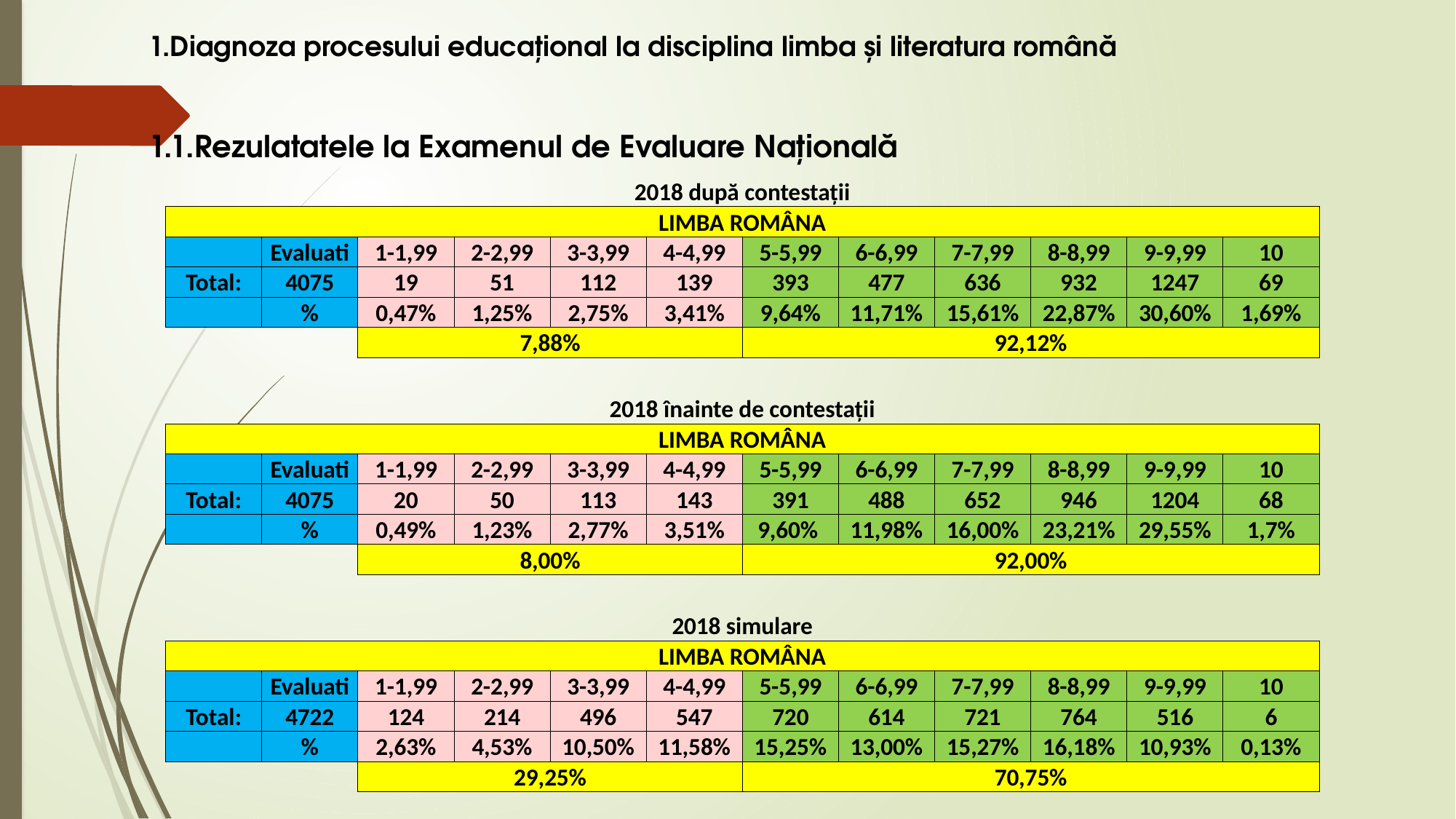

1.Diagnoza procesului educațional la disciplina limba și literatura română

1.1.Rezulatatele la Examenul de Evaluare Națională

| 2018 după contestații |  |  |  |  |  |  |  |  |  |  |  |
| --- | --- | --- | --- | --- | --- | --- | --- | --- | --- | --- | --- |
| LIMBA ROMÂNA |  |  |  |  |  |  |  |  |  |  |  |
|  | Evaluati | 1-1,99 | 2-2,99 | 3-3,99 | 4-4,99 | 5-5,99 | 6-6,99 | 7-7,99 | 8-8,99 | 9-9,99 | 10 |
| Total: | 4075 | 19 | 51 | 112 | 139 | 393 | 477 | 636 | 932 | 1247 | 69 |
|  | % | 0,47% | 1,25% | 2,75% | 3,41% | 9,64% | 11,71% | 15,61% | 22,87% | 30,60% | 1,69% |
|  |  | 7,88% |  |  |  | 92,12% |  |  |  |  |  |
|  |  |  |  |  |  |  |  |  |  |  |  |
| 2018 înainte de contestații |  |  |  |  |  |  |  |  |  |  |  |
| LIMBA ROMÂNA |  |  |  |  |  |  |  |  |  |  |  |
|  | Evaluati | 1-1,99 | 2-2,99 | 3-3,99 | 4-4,99 | 5-5,99 | 6-6,99 | 7-7,99 | 8-8,99 | 9-9,99 | 10 |
| Total: | 4075 | 20 | 50 | 113 | 143 | 391 | 488 | 652 | 946 | 1204 | 68 |
|  | % | 0,49% | 1,23% | 2,77% | 3,51% | 9,60% | 11,98% | 16,00% | 23,21% | 29,55% | 1,7% |
|  |  | 8,00% |  |  |  | 92,00% |  |  |  |  |  |
|  |  |  |  |  |  |  |  |  |  |  |  |
| 2018 simulare |  |  |  |  |  |  |  |  |  |  |  |
| LIMBA ROMÂNA |  |  |  |  |  |  |  |  |  |  |  |
|  | Evaluati | 1-1,99 | 2-2,99 | 3-3,99 | 4-4,99 | 5-5,99 | 6-6,99 | 7-7,99 | 8-8,99 | 9-9,99 | 10 |
| Total: | 4722 | 124 | 214 | 496 | 547 | 720 | 614 | 721 | 764 | 516 | 6 |
|  | % | 2,63% | 4,53% | 10,50% | 11,58% | 15,25% | 13,00% | 15,27% | 16,18% | 10,93% | 0,13% |
|  |  | 29,25% |  |  |  | 70,75% |  |  |  |  |  |